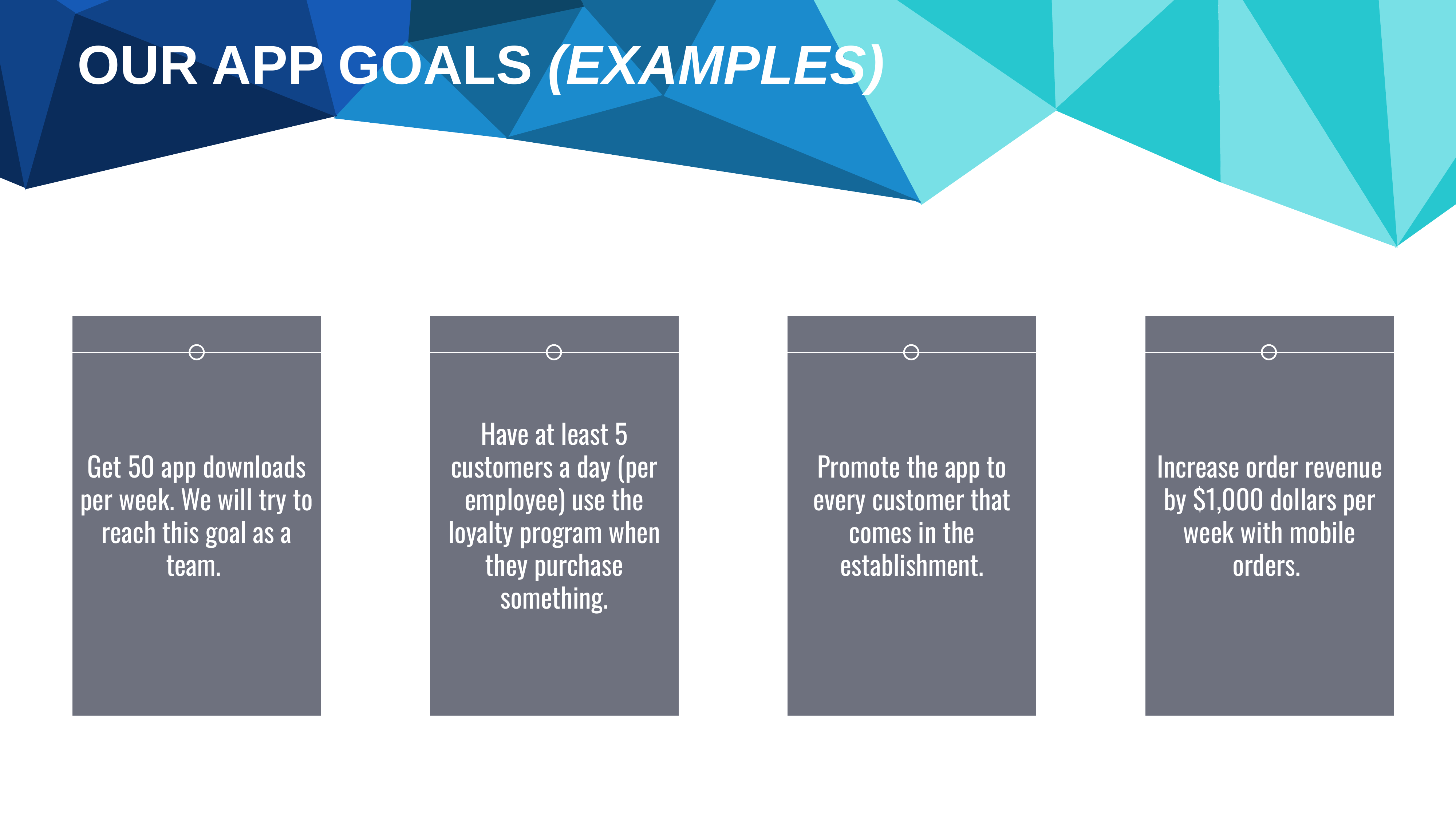

OUR APP GOALS (EXAMPLES)
Get 50 app downloads per week. We will try to reach this goal as a team.
Have at least 5 customers a day (per employee) use the loyalty program when they purchase something.
Promote the app to every customer that comes in the establishment.
Increase order revenue by $1,000 dollars per week with mobile orders.

22